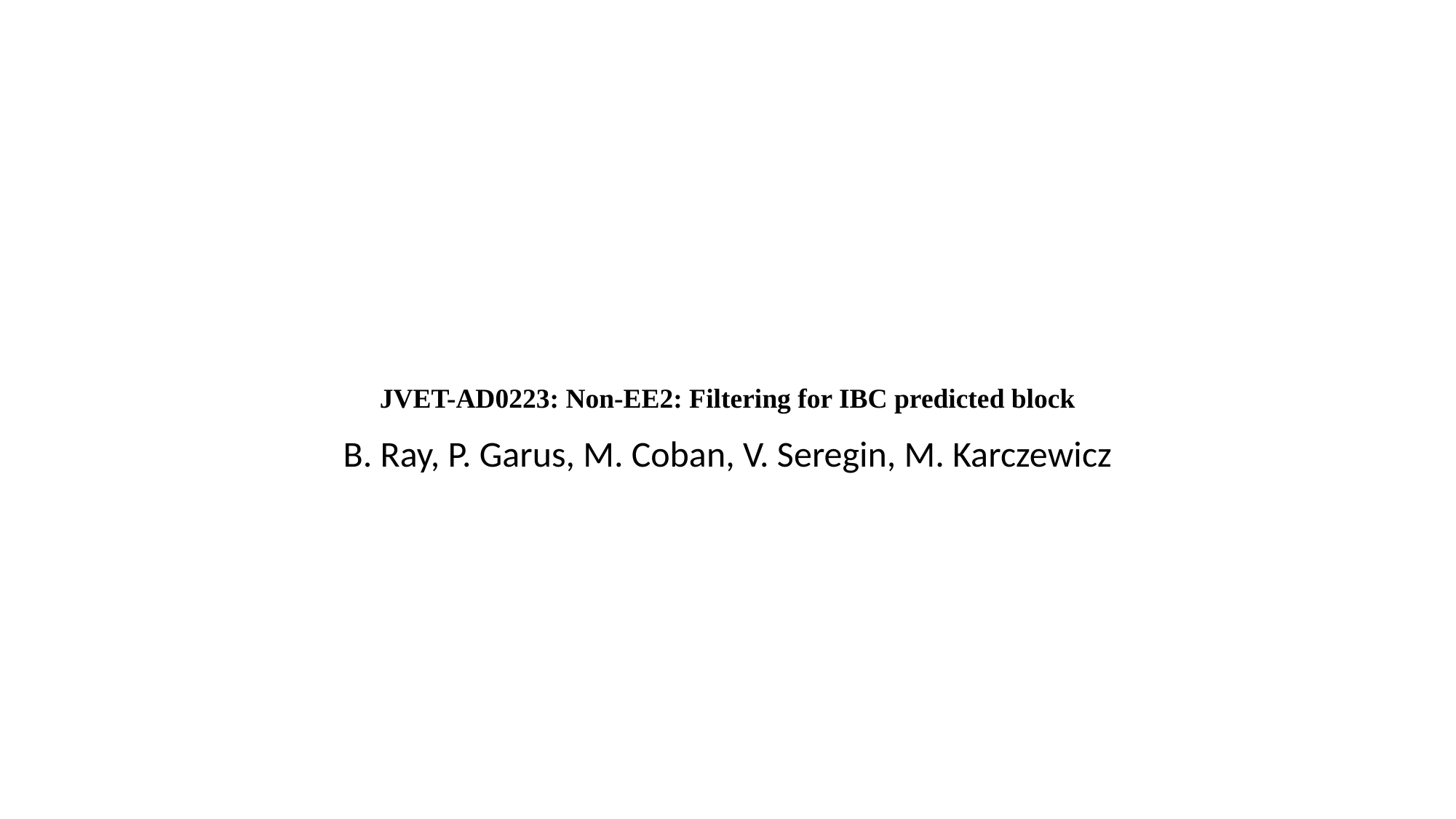

# JVET-AD0223: Non-EE2: Filtering for IBC predicted block
B. Ray, P. Garus, M. Coban, V. Seregin, M. Karczewicz